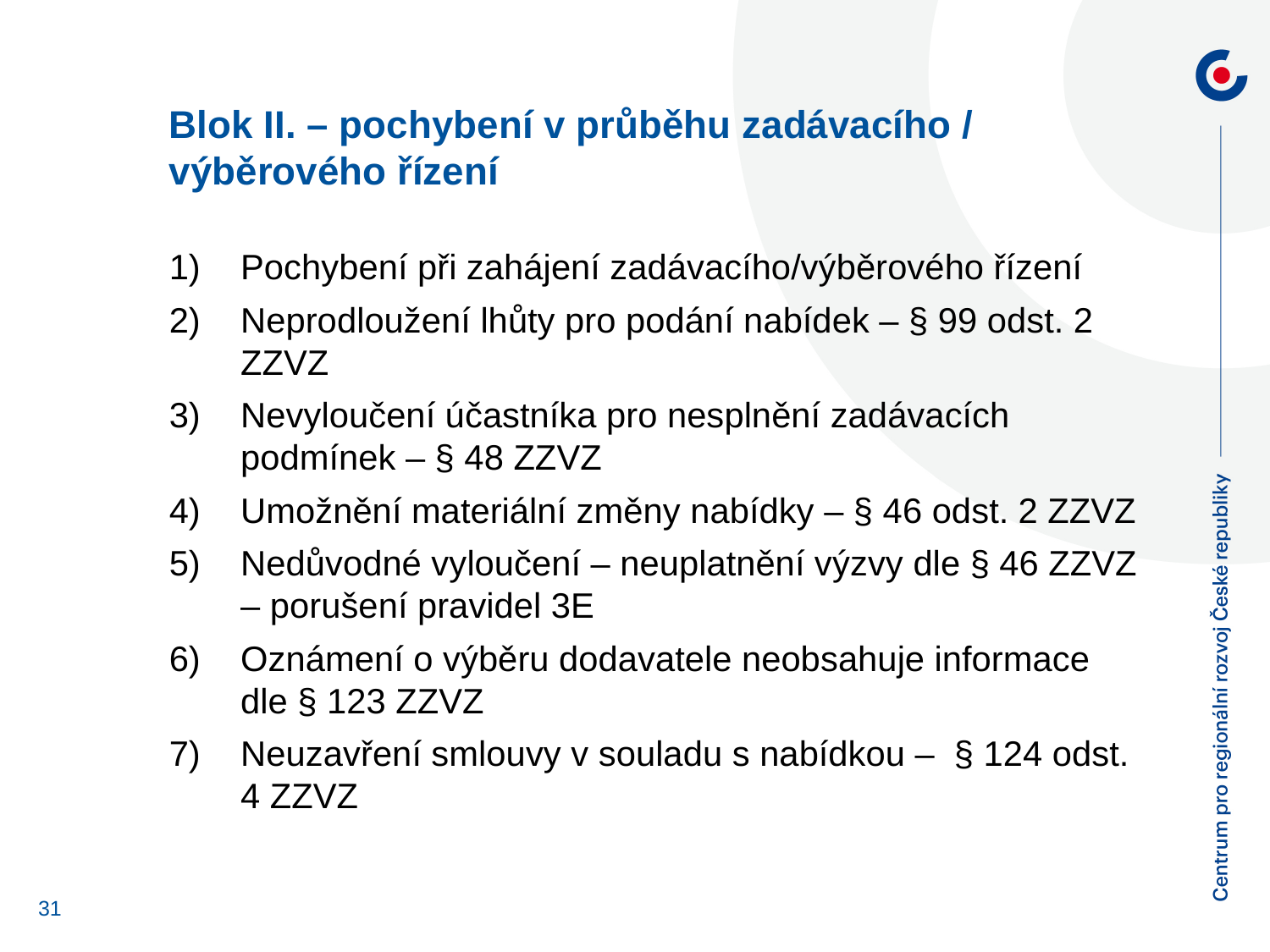

Blok II. – pochybení v průběhu zadávacího / výběrového řízení
Pochybení při zahájení zadávacího/výběrového řízení
Neprodloužení lhůty pro podání nabídek – § 99 odst. 2 ZZVZ
Nevyloučení účastníka pro nesplnění zadávacích podmínek – § 48 ZZVZ
Umožnění materiální změny nabídky – § 46 odst. 2 ZZVZ
Nedůvodné vyloučení – neuplatnění výzvy dle § 46 ZZVZ – porušení pravidel 3E
Oznámení o výběru dodavatele neobsahuje informace dle § 123 ZZVZ
Neuzavření smlouvy v souladu s nabídkou –  § 124 odst. 4 ZZVZ
31